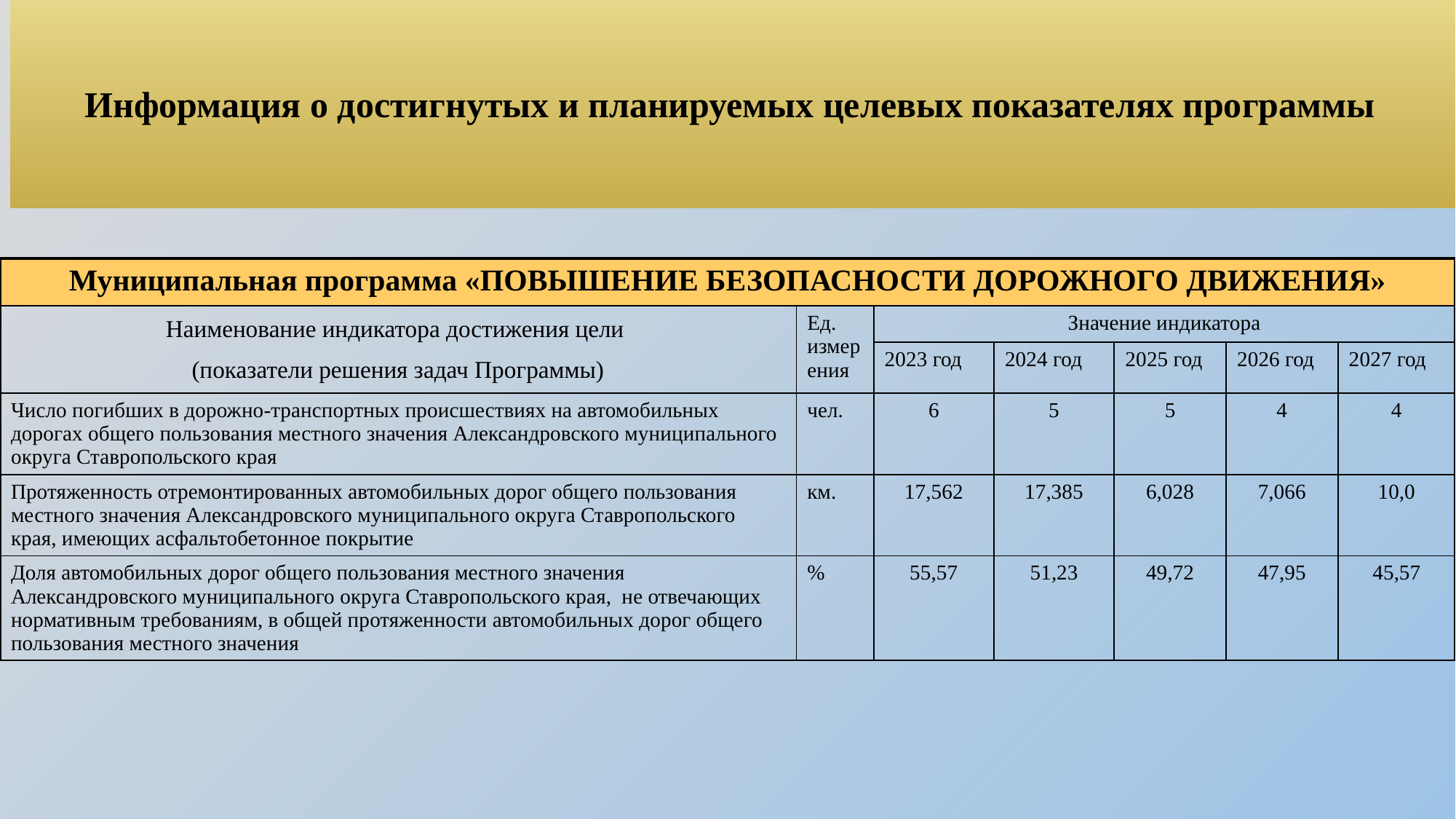

Информация о достигнутых и планируемых целевых показателях программы
| Муниципальная программа «ПОВЫШЕНИЕ БЕЗОПАСНОСТИ ДОРОЖНОГО ДВИЖЕНИЯ» |  |  |  |  |  |  |
| --- | --- | --- | --- | --- | --- | --- |
| Наименование индикатора достижения цели (показатели решения задач Программы) | Ед. измерения | Значение индикатора |  |  |  |  |
|  |  | 2023 год | 2024 год | 2025 год | 2026 год | 2027 год |
| Число погибших в дорожно-транспортных происшествиях на автомобильных дорогах общего пользования местного значения Александровского муниципального округа Ставропольского края | чел. | 6 | 5 | 5 | 4 | 4 |
| Протяженность отремонтированных автомобильных дорог общего пользования местного значения Александровского муниципального округа Ставропольского края, имеющих асфальтобетонное покрытие | км. | 17,562 | 17,385 | 6,028 | 7,066 | 10,0 |
| Доля автомобильных дорог общего пользования местного значения Александровского муниципального округа Ставропольского края, не отвечающих нормативным требованиям, в общей протяженности автомобильных дорог общего пользования местного значения | % | 55,57 | 51,23 | 49,72 | 47,95 | 45,57 |